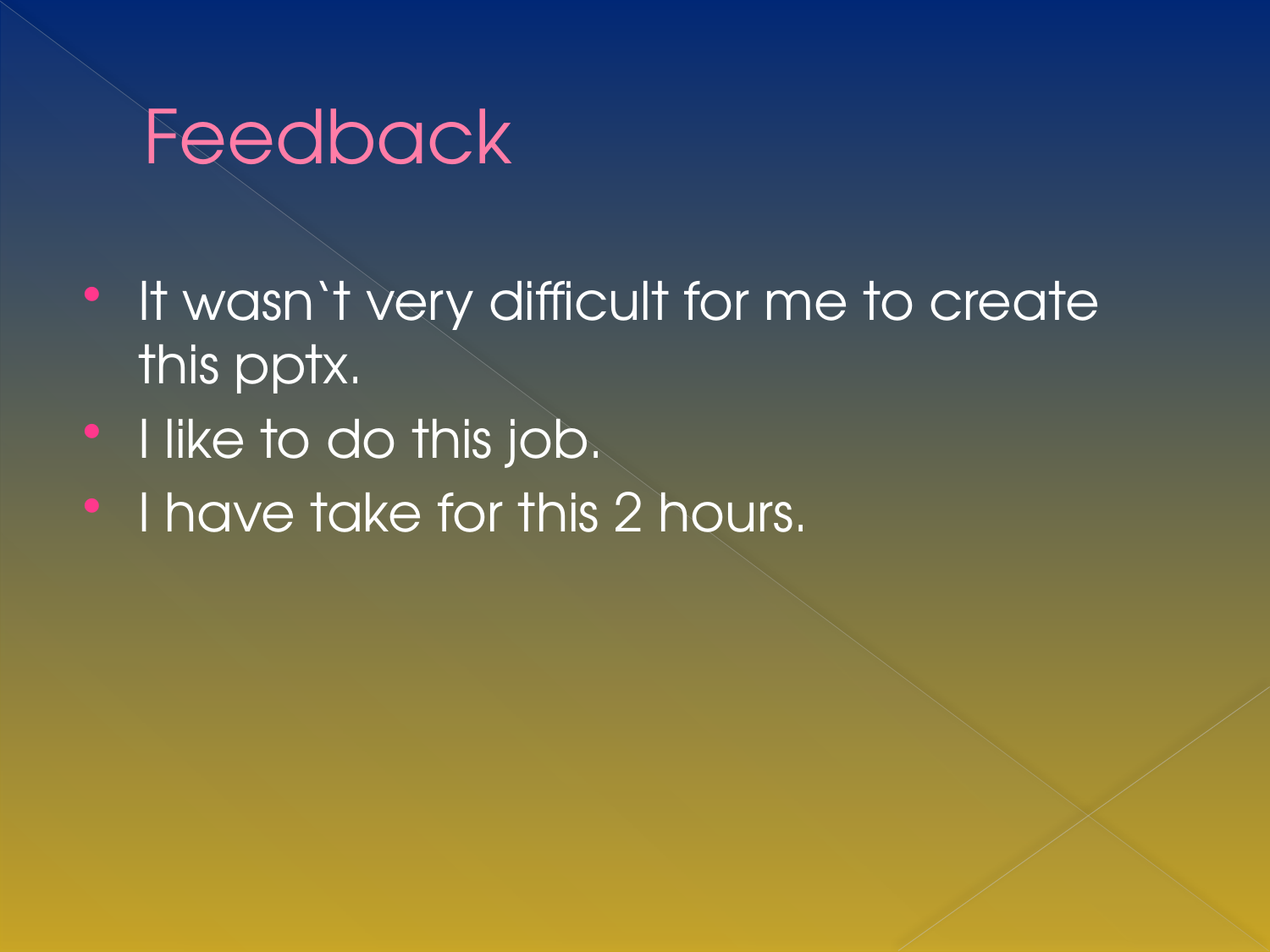

# Feedback
It wasn‘t very difficult for me to create this pptx.
I like to do this job.
I have take for this 2 hours.